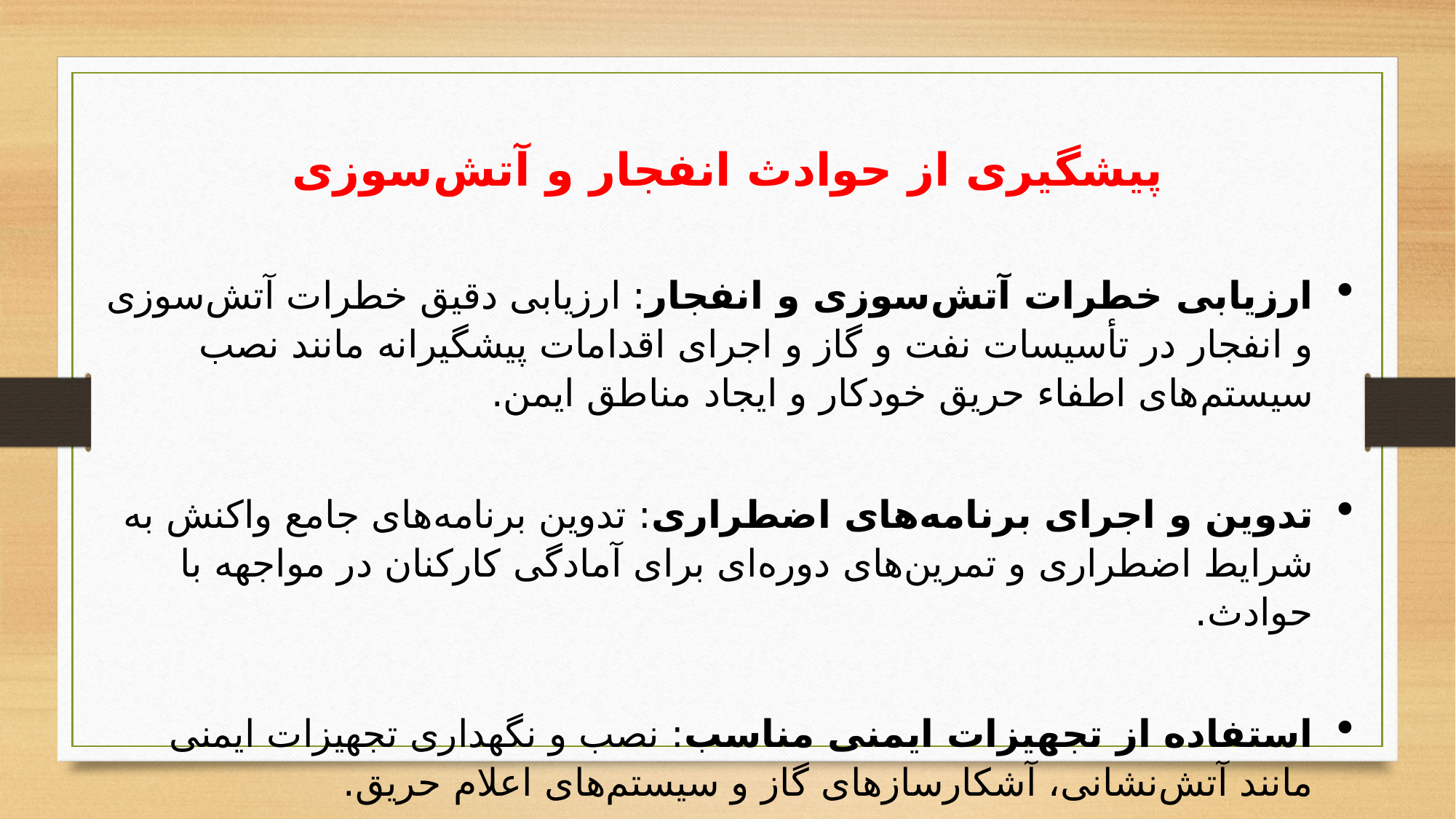

پیشگیری از حوادث انفجار و آتش‌سوزی

ارزیابی خطرات آتش‌سوزی و انفجار: ارزیابی دقیق خطرات آتش‌سوزی و انفجار در تأسیسات نفت و گاز و اجرای اقدامات پیشگیرانه مانند نصب سیستم‌های اطفاء حریق خودکار و ایجاد مناطق ایمن.

تدوین و اجرای برنامه‌های اضطراری: تدوین برنامه‌های جامع واکنش به شرایط اضطراری و تمرین‌های دوره‌ای برای آمادگی کارکنان در مواجهه با حوادث.

استفاده از تجهیزات ایمنی مناسب: نصب و نگهداری تجهیزات ایمنی مانند آتش‌نشانی، آشکارسازهای گاز و سیستم‌های اعلام حریق.